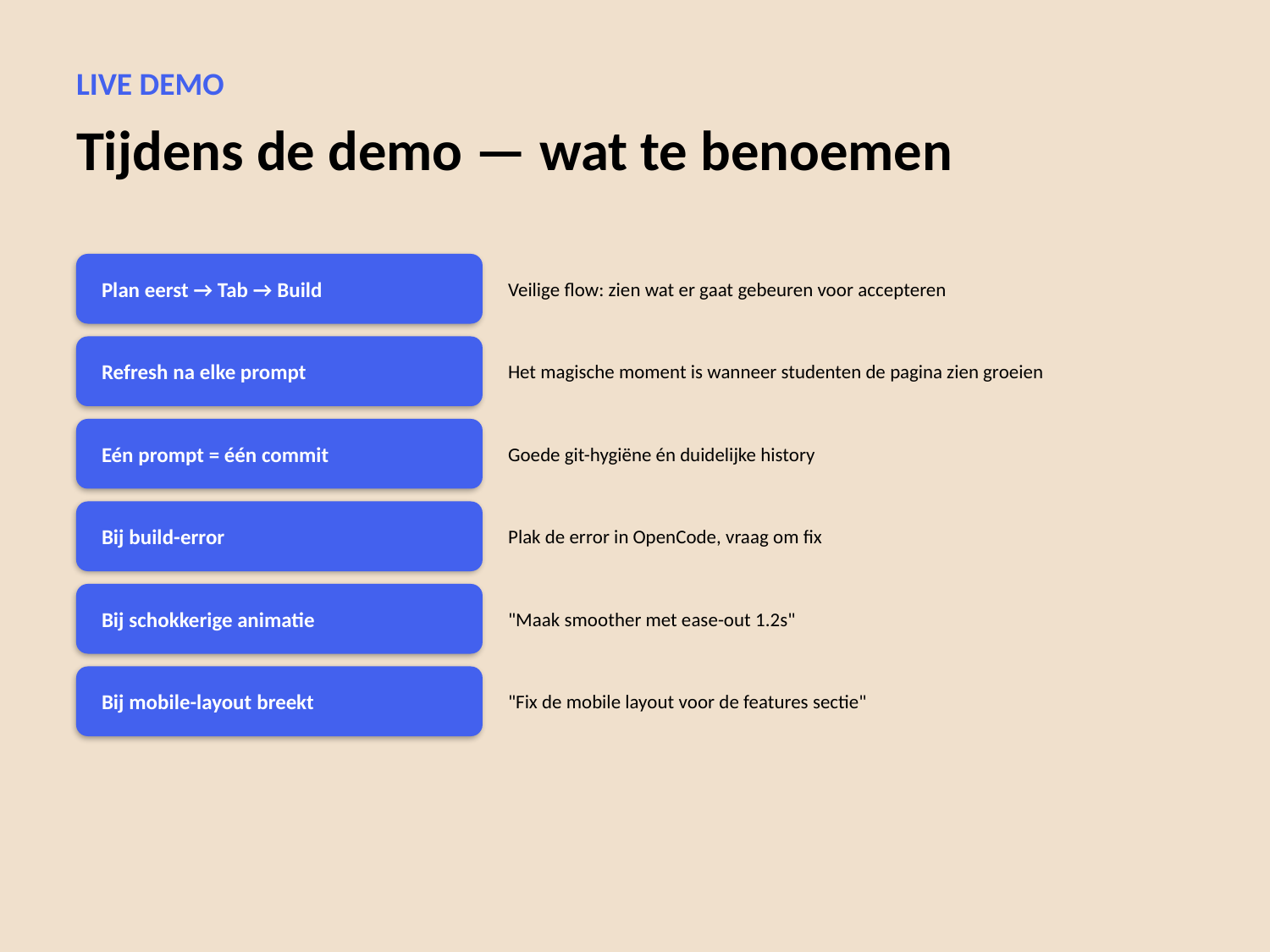

LIVE DEMO
Tijdens de demo — wat te benoemen

Plan eerst → Tab → Build
Veilige flow: zien wat er gaat gebeuren voor accepteren

Refresh na elke prompt
Het magische moment is wanneer studenten de pagina zien groeien

Eén prompt = één commit
Goede git-hygiëne én duidelijke history

Bij build-error
Plak de error in OpenCode, vraag om fix

Bij schokkerige animatie
"Maak smoother met ease-out 1.2s"

Bij mobile-layout breekt
"Fix de mobile layout voor de features sectie"